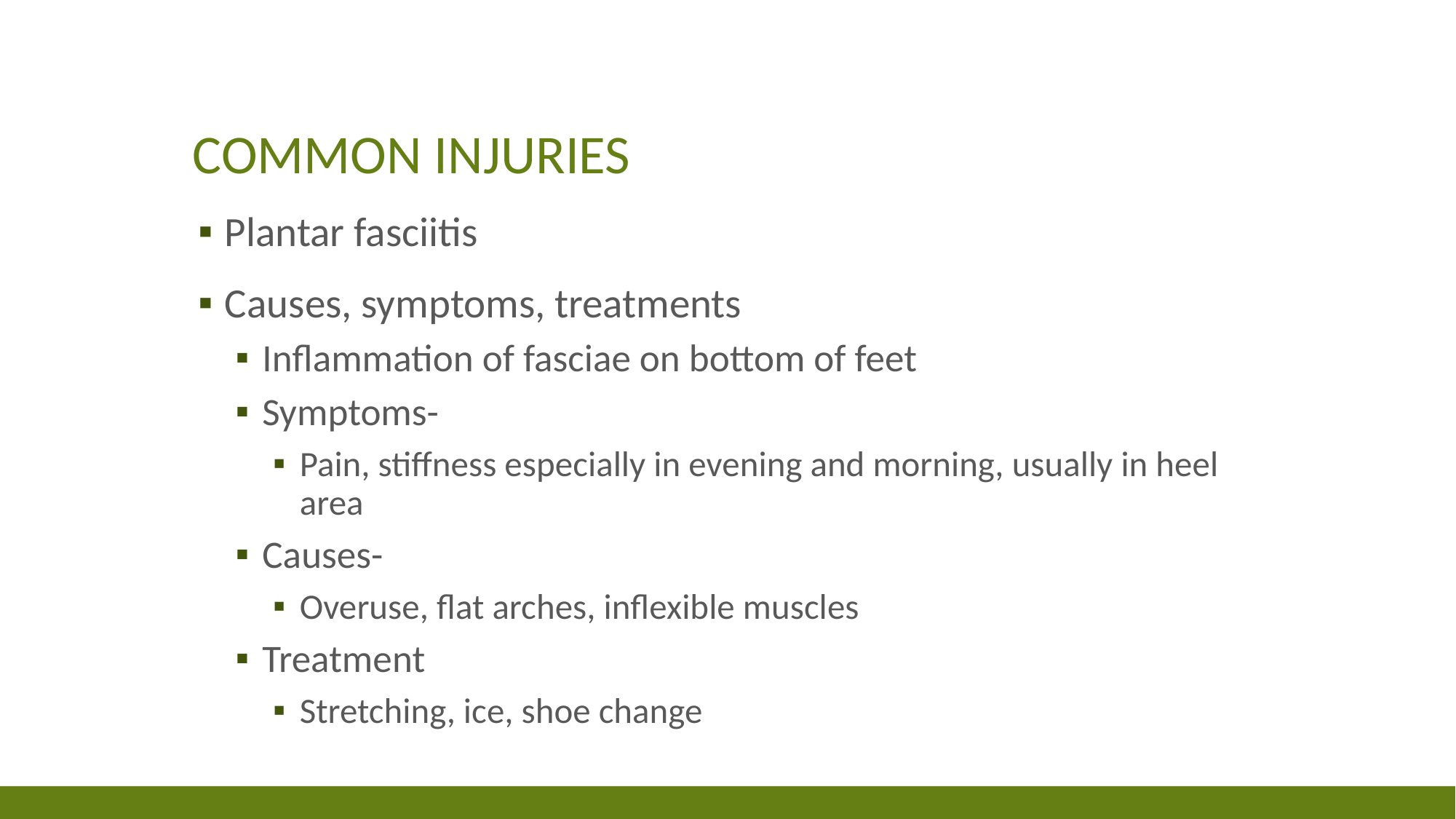

# Common Injuries
Plantar fasciitis
Causes, symptoms, treatments
Inflammation of fasciae on bottom of feet
Symptoms-
Pain, stiffness especially in evening and morning, usually in heel area
Causes-
Overuse, flat arches, inflexible muscles
Treatment
Stretching, ice, shoe change